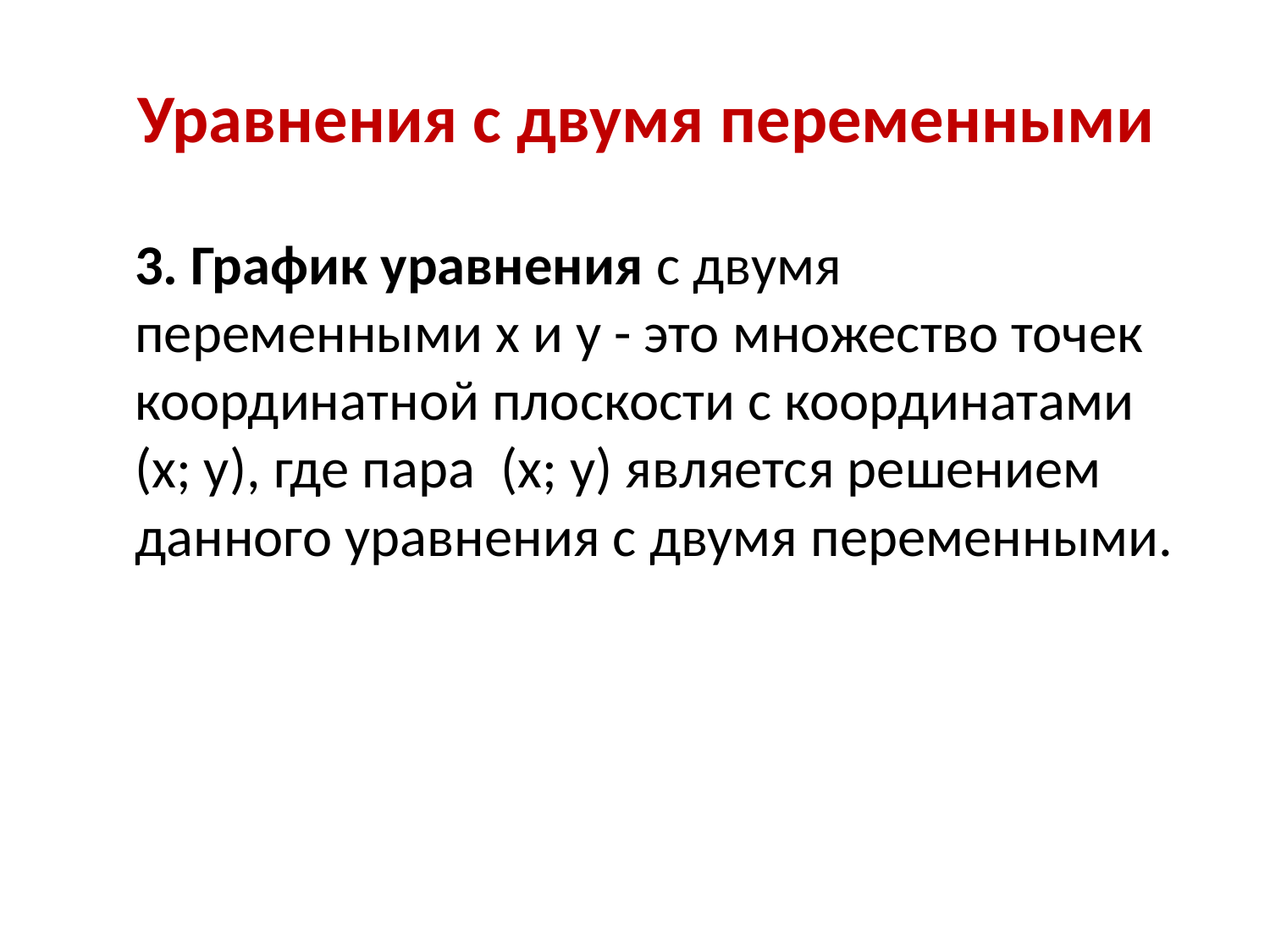

# Уравнения с двумя переменными
3. График уравнения с двумя переменными х и у - это множество точек координатной плоскости с координатами (х; у), где пара  (х; у) является решением данного уравнения с двумя переменными.